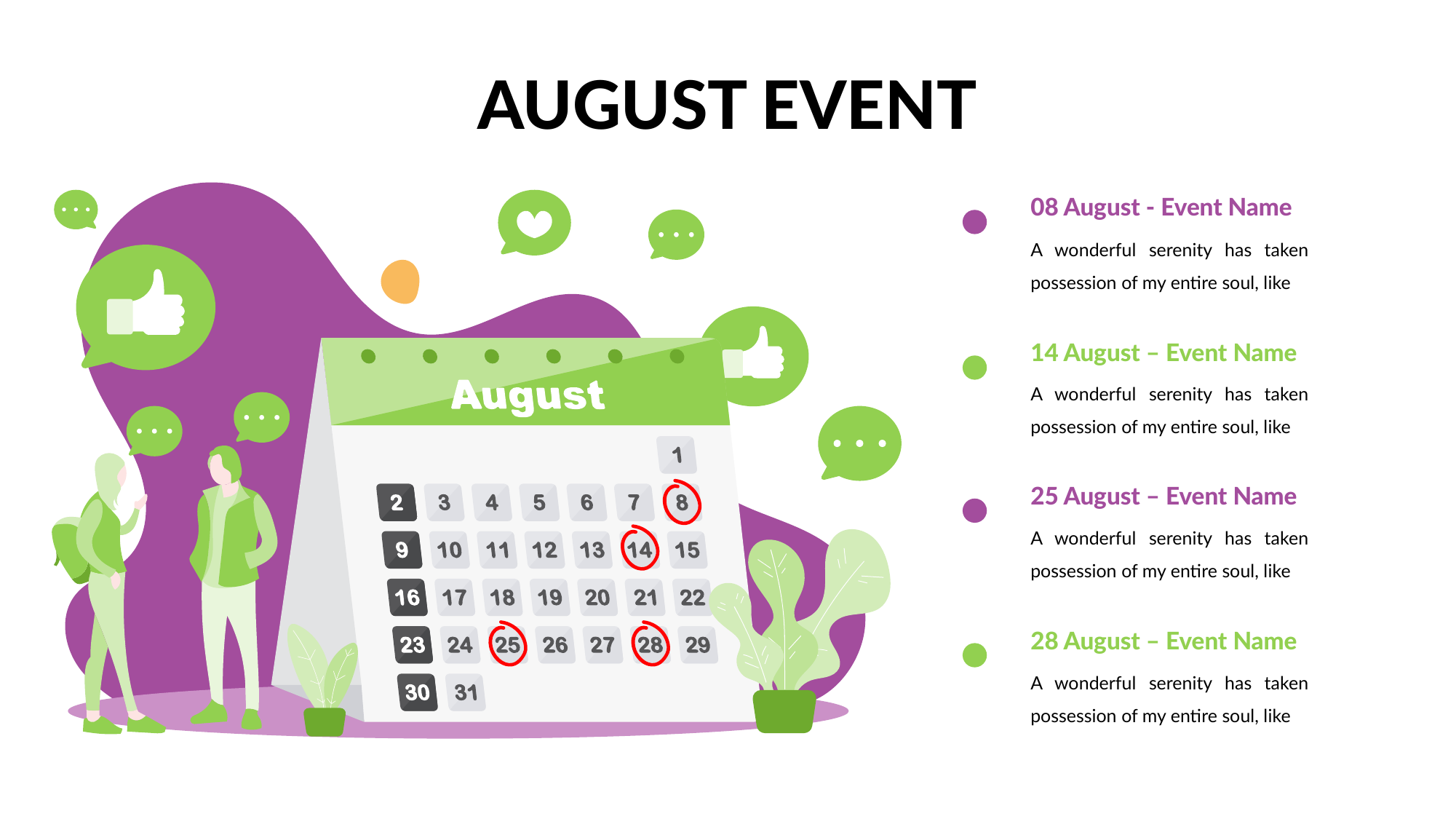

# AUGUST EVENT

08 August - Event Name

A wonderful serenity has taken possession of my entire soul, like
14 August – Event Name

A wonderful serenity has taken possession of my entire soul, like
25 August – Event Name

A wonderful serenity has taken possession of my entire soul, like

28 August – Event Name

A wonderful serenity has taken possession of my entire soul, like